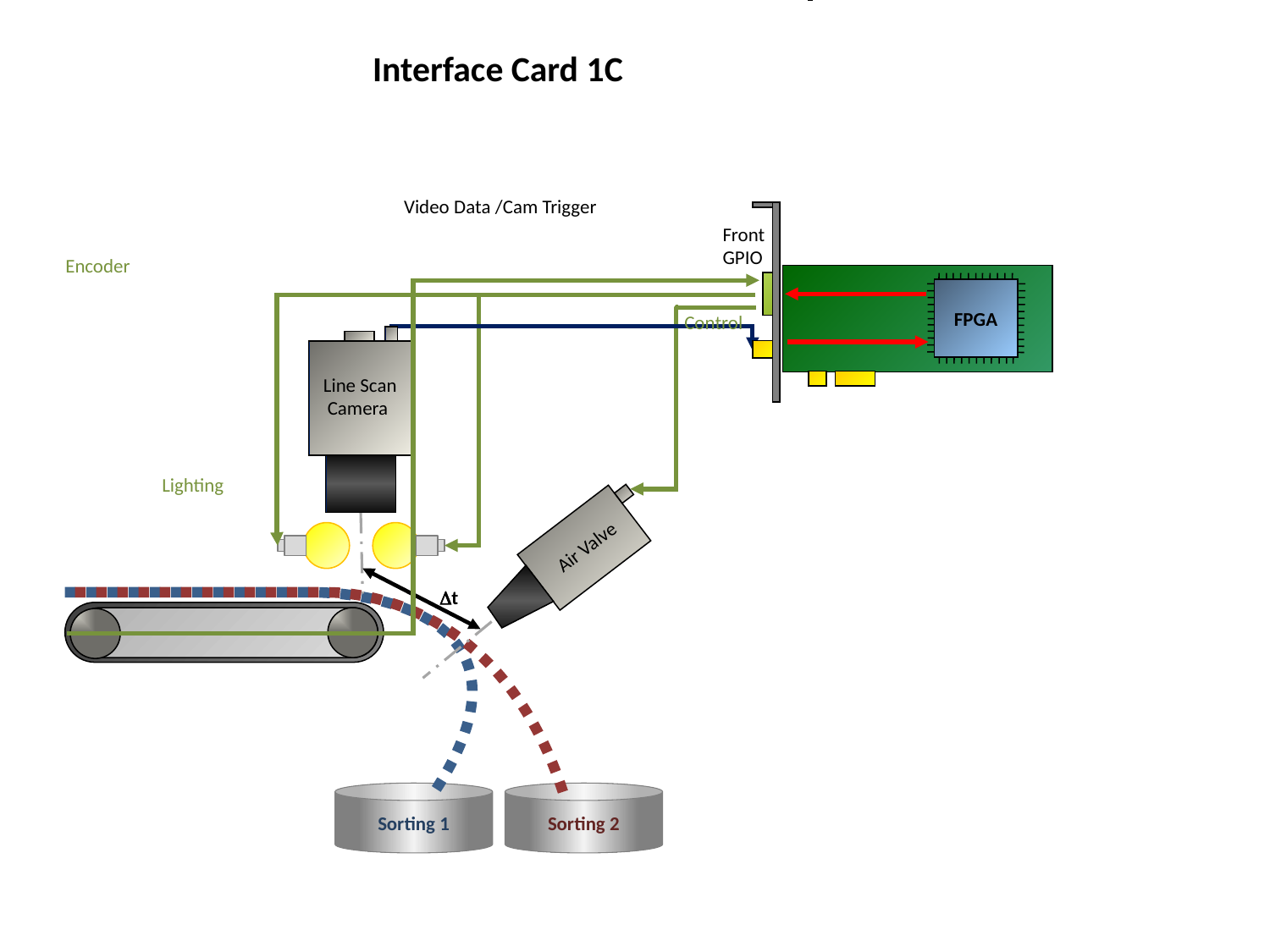

Interface Card 1C
Video Data /Cam Trigger

Front GPIO
Encoder

FPGA

Control

Line Scan
Camera

Lighting

Air Valve

Δt

Sorting 1
Sorting 2